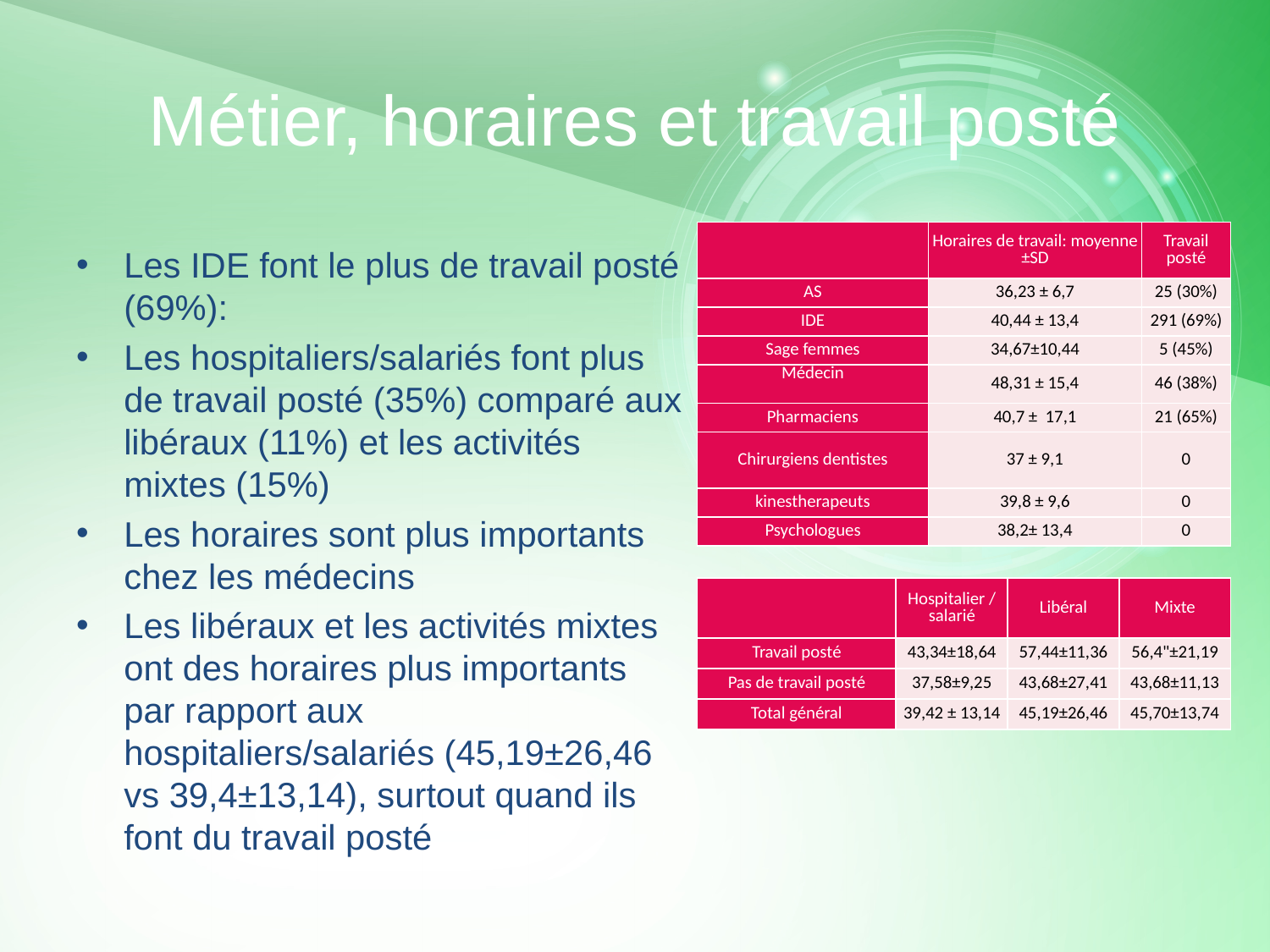

# Métier, horaires et travail posté
|  | Horaires de travail: moyenne ±SD | Travail posté |
| --- | --- | --- |
| AS | 36,23 ± 6,7 | 25 (30%) |
| IDE | 40,44 ± 13,4 | 291 (69%) |
| Sage femmes | 34,67±10,44 | 5 (45%) |
| Médecin | 48,31 ± 15,4 | 46 (38%) |
| Pharmaciens | 40,7 ± 17,1 | 21 (65%) |
| Chirurgiens dentistes | 37 ± 9,1 | 0 |
| kinestherapeuts | 39,8 ± 9,6 | 0 |
| Psychologues | 38,2± 13,4 | 0 |
Les IDE font le plus de travail posté (69%):
Les hospitaliers/salariés font plus de travail posté (35%) comparé aux libéraux (11%) et les activités mixtes (15%)
Les horaires sont plus importants chez les médecins
Les libéraux et les activités mixtes ont des horaires plus importants par rapport aux hospitaliers/salariés (45,19±26,46 vs 39,4±13,14), surtout quand ils font du travail posté
|  | Hospitalier / salarié | Libéral | Mixte |
| --- | --- | --- | --- |
| Travail posté | 43,34±18,64 | 57,44±11,36 | 56,4"±21,19 |
| Pas de travail posté | 37,58±9,25 | 43,68±27,41 | 43,68±11,13 |
| Total général | 39,42 ± 13,14 | 45,19±26,46 | 45,70±13,74 |